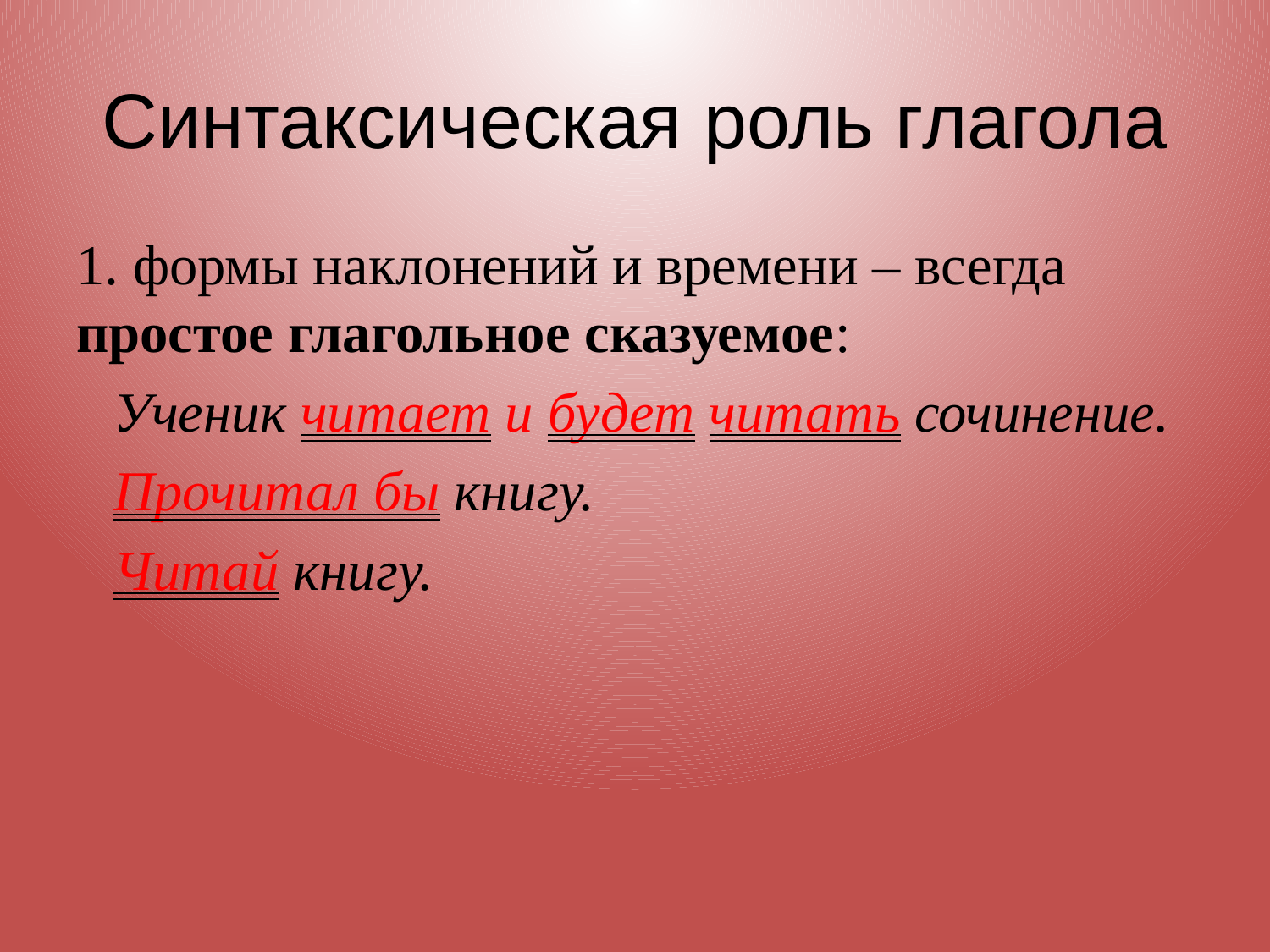

# Синтаксическая роль глагола
1. формы наклонений и времени – всегда простое глагольное сказуемое:
Ученик читает и будет читать сочинение.
Прочитал бы книгу.
Читай книгу.